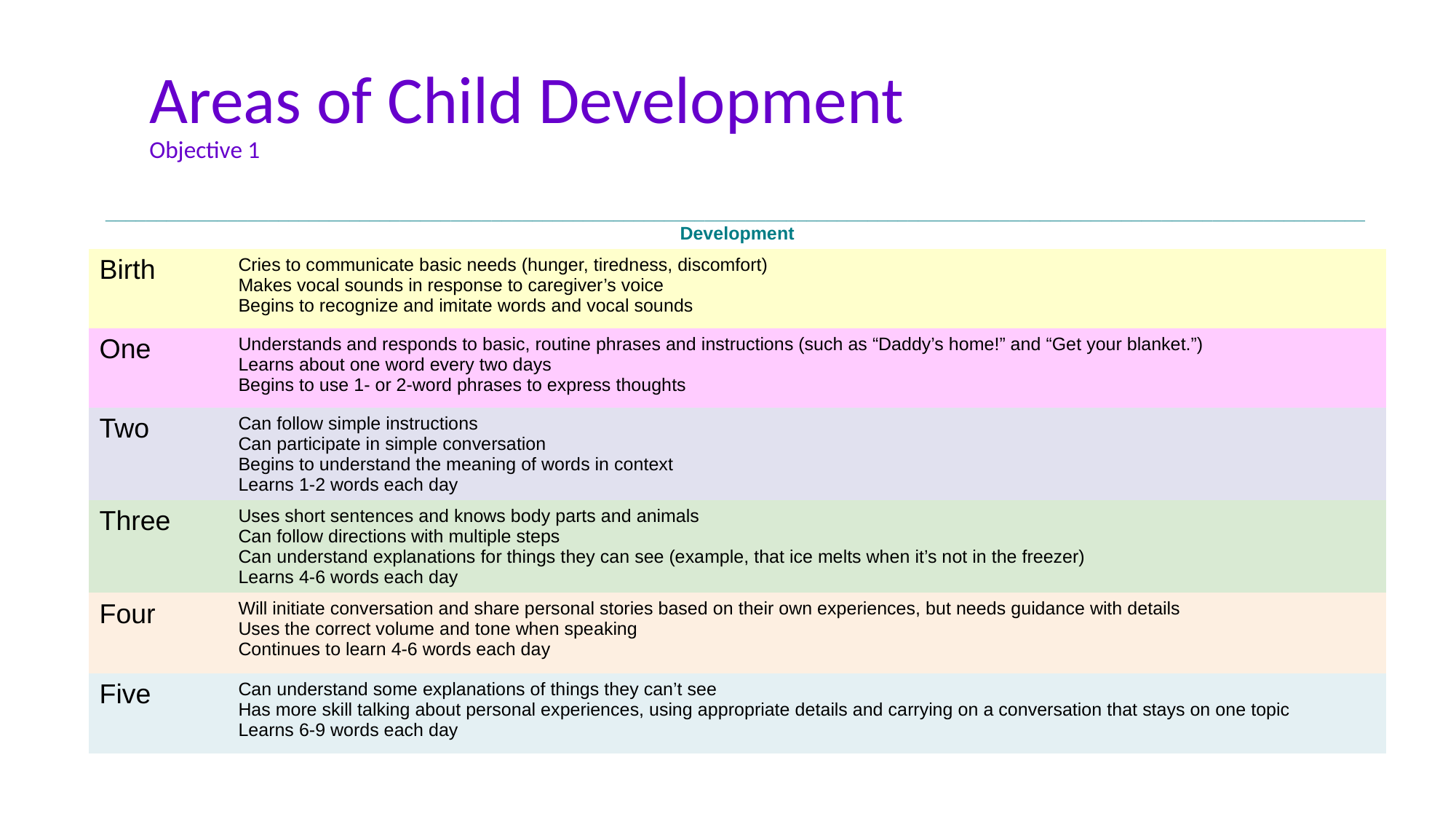

# Areas of Child Development Objective 1
| \_\_\_\_\_\_\_\_\_\_\_\_\_\_\_\_\_\_\_\_\_\_\_\_\_\_\_\_\_\_\_\_\_\_\_\_\_\_\_\_\_\_\_\_\_\_\_\_\_\_\_\_\_\_\_\_\_\_\_\_\_\_\_\_\_\_\_\_\_\_\_\_\_\_\_\_\_\_\_\_\_\_\_\_\_\_\_\_\_\_\_\_\_\_\_\_\_\_\_\_\_\_\_\_\_\_\_\_\_\_\_\_\_\_\_\_\_\_\_\_\_\_\_\_ Development |  |
| --- | --- |
| Birth | Cries to communicate basic needs (hunger, tiredness, discomfort) Makes vocal sounds in response to caregiver’s voice Begins to recognize and imitate words and vocal sounds |
| One | Understands and responds to basic, routine phrases and instructions (such as “Daddy’s home!” and “Get your blanket.”) Learns about one word every two days Begins to use 1- or 2-word phrases to express thoughts |
| Two | Can follow simple instructions Can participate in simple conversation Begins to understand the meaning of words in context Learns 1-2 words each day |
| Three | Uses short sentences and knows body parts and animals Can follow directions with multiple steps Can understand explanations for things they can see (example, that ice melts when it’s not in the freezer) Learns 4-6 words each day |
| Four | Will initiate conversation and share personal stories based on their own experiences, but needs guidance with details Uses the correct volume and tone when speaking Continues to learn 4-6 words each day |
| Five | Can understand some explanations of things they can’t see Has more skill talking about personal experiences, using appropriate details and carrying on a conversation that stays on one topic Learns 6-9 words each day |